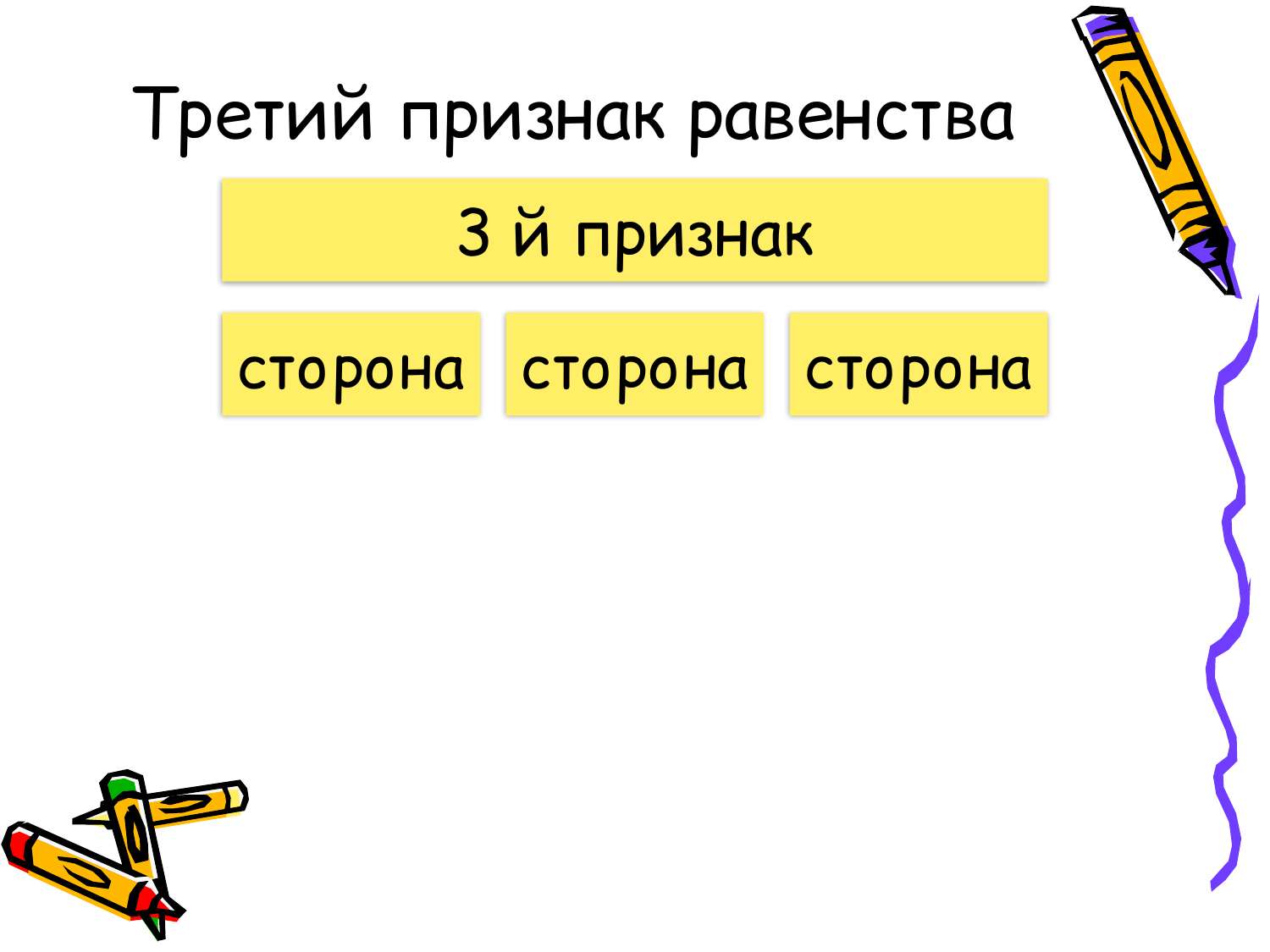

# Третий признак равенства треугольников.
3 й признак
сторона
сторона
сторона
3 признак
сторона